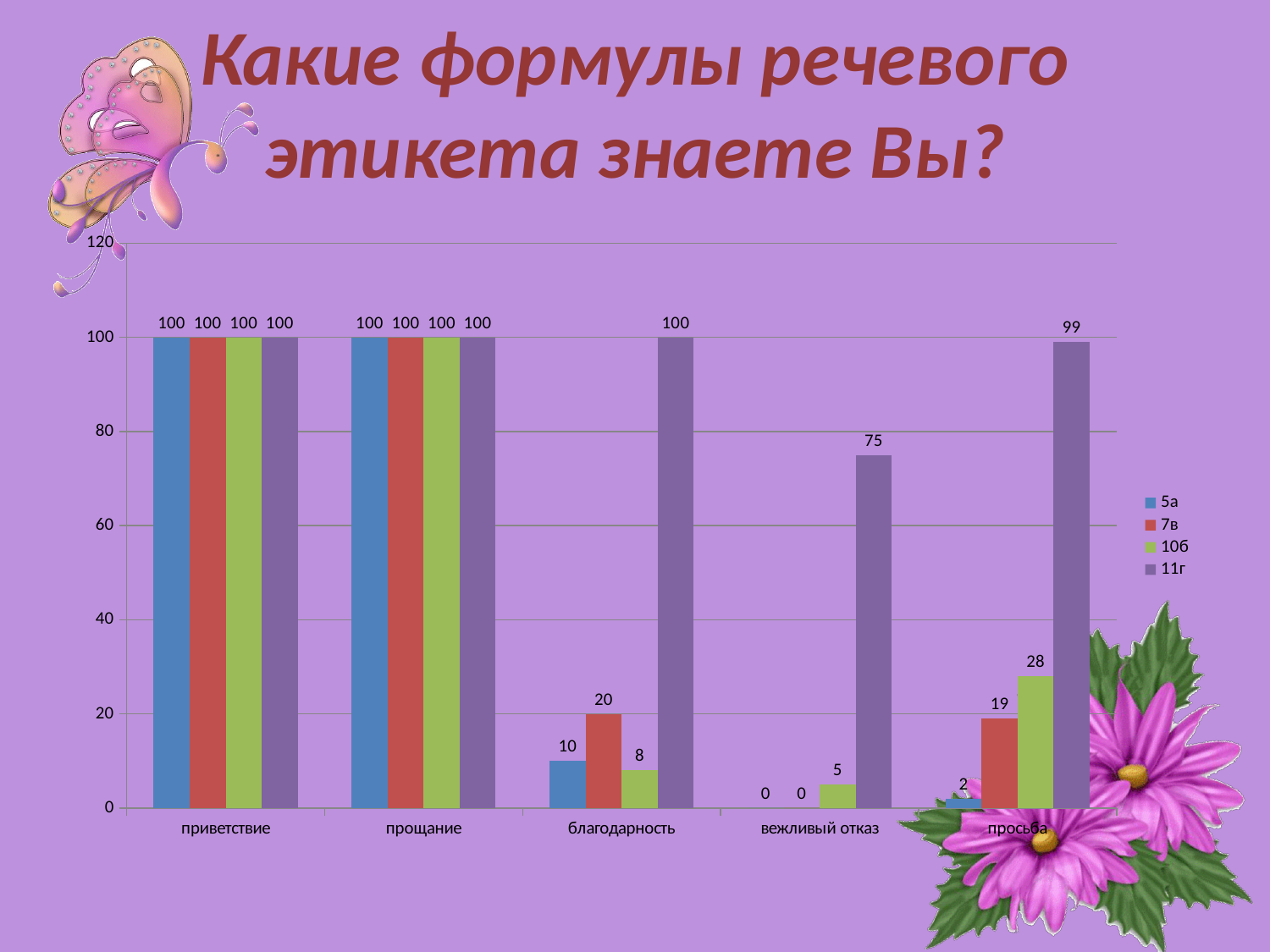

# Какие формулы речевого этикета знаете Вы?

### Chart

| Category | 5а | 7в | 10б | 11г |
|---|---|---|---|---|
| приветствие | 100.0 | 100.0 | 100.0 | 100.0 |
| прощание | 100.0 | 100.0 | 100.0 | 100.0 |
| благодарность | 10.0 | 20.0 | 8.0 | 100.0 |
| вежливый отказ | 0.0 | 0.0 | 5.0 | 75.0 |
| просьба | 2.0 | 19.0 | 28.0 | 99.0 |